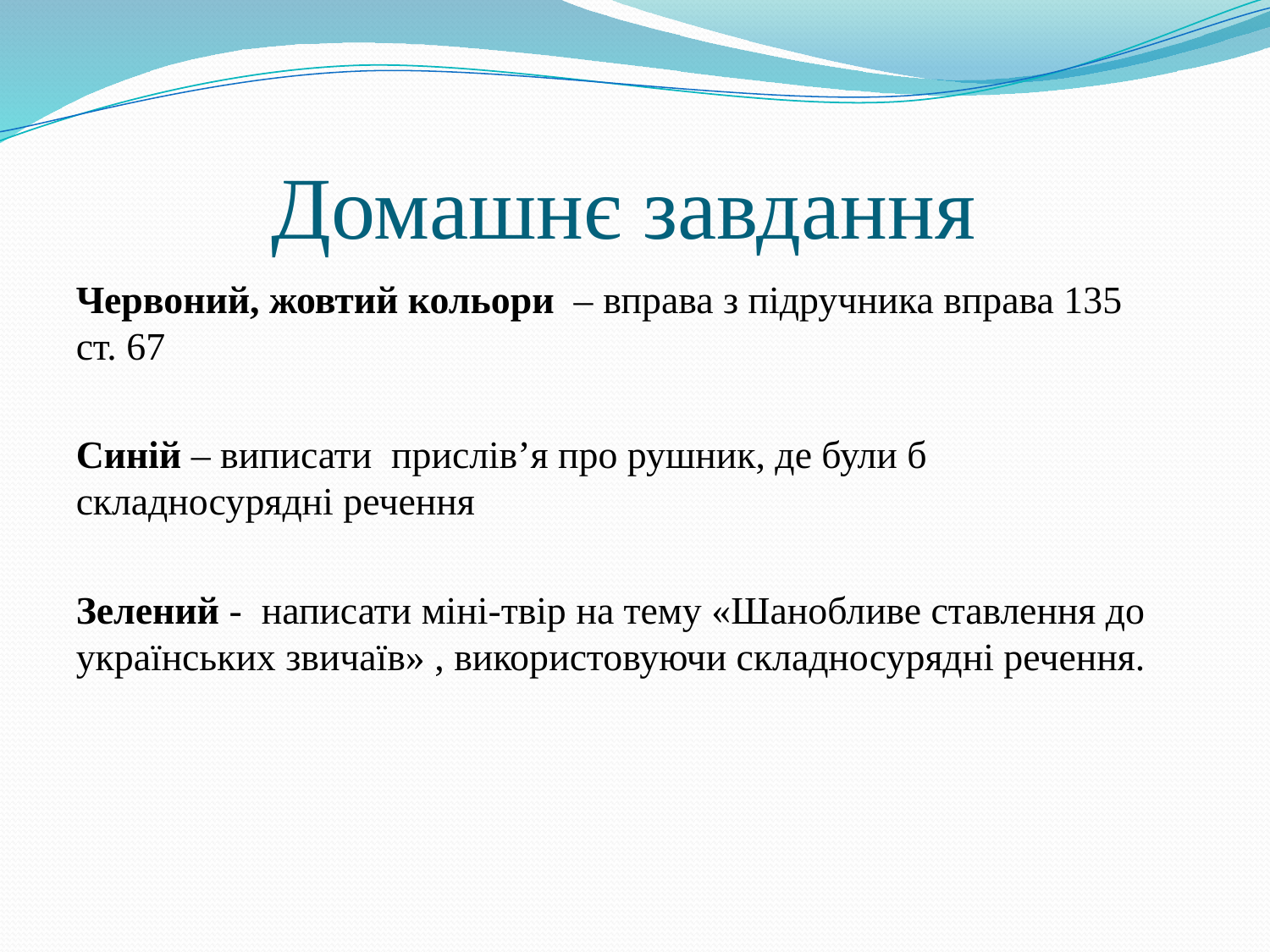

# Домашнє завдання
Червоний, жовтий кольори  – вправа з підручника вправа 135     ст. 67

Синій – виписати  прислів’я про рушник, де були б складносурядні речення

Зелений -  написати міні-твір на тему «Шанобливе ставлення до українських звичаїв» , використовуючи складносурядні речення.